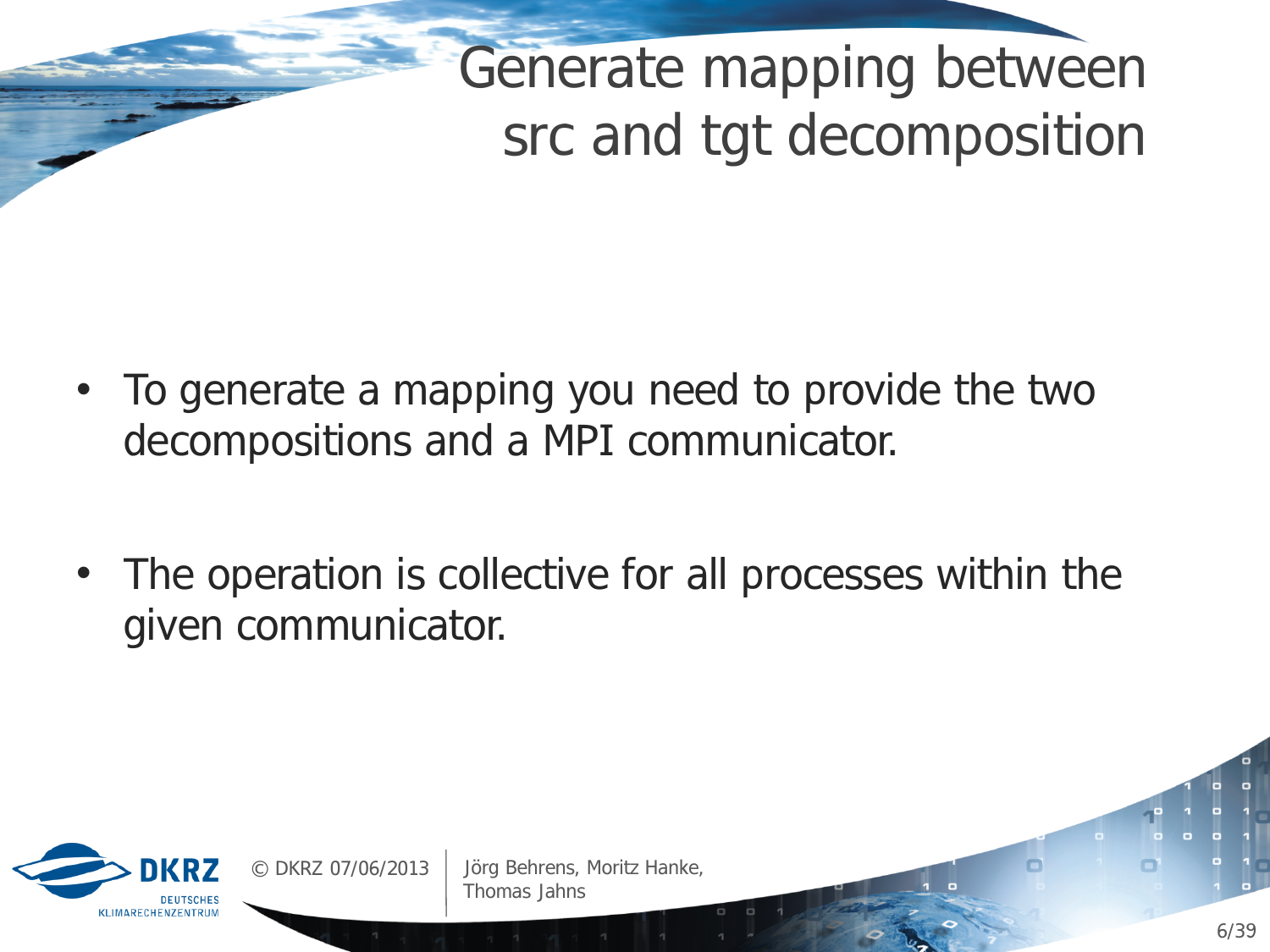

# Generate mapping between src and tgt decomposition
To generate a mapping you need to provide the two decompositions and a MPI communicator.

The operation is collective for all processes within the given communicator.
Jörg Behrens, Moritz Hanke, Thomas Jahns
07/06/2013
6